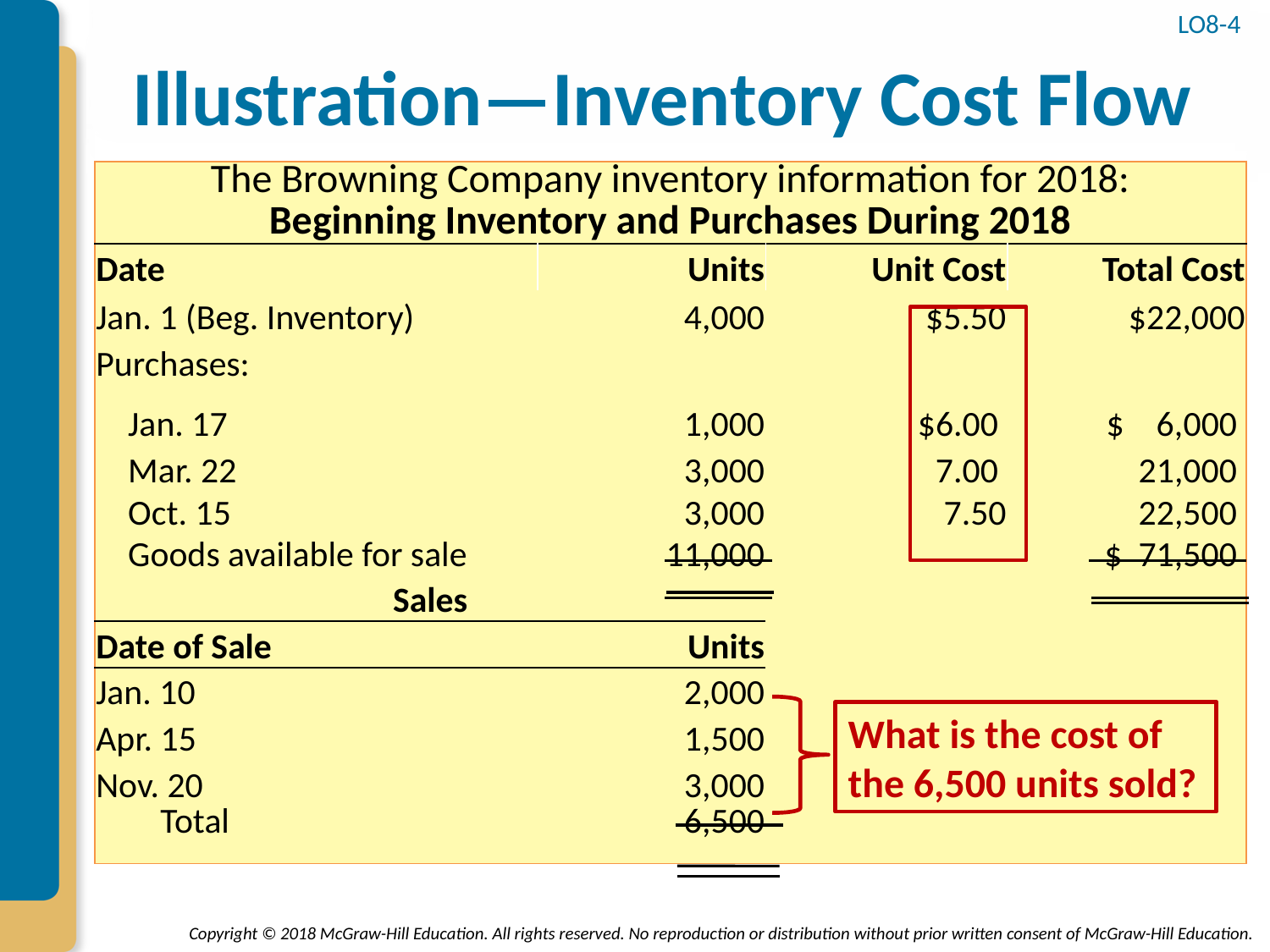

LO8-4
# Illustration—Inventory Cost Flow
| The Browning Company inventory information for 2018: Beginning Inventory and Purchases During 2018 |  |  |  |  |
| --- | --- | --- | --- | --- |
| Date |  | Units | Unit Cost | Total Cost |
| Jan. 1 (Beg. Inventory) |  | 4,000 | $5.50 | $22,000 |
| Purchases: |  |  |  |  |
| Jan. 17 |  | 1,000 | $6.00 | $ 6,000 |
| Mar. 22 |  | 3,000 | 7.00 | 21,000 |
| Oct. 15 |  | 3,000 | 7.50 | 22,500 |
| Goods available for sale |  | 11,000 |  | $ 71,500 |
| Sales |  |  |  |  |
| Date of Sale | Units |  |  |  |
| Jan. 10 | 2,000 |  |  |  |
| Apr. 15 | 1,500 |  |  |  |
| Nov. 20 | 3,000 |  |  |  |
| Total | 6,500 |  |  |  |

What is the cost of the 6,500 units sold?